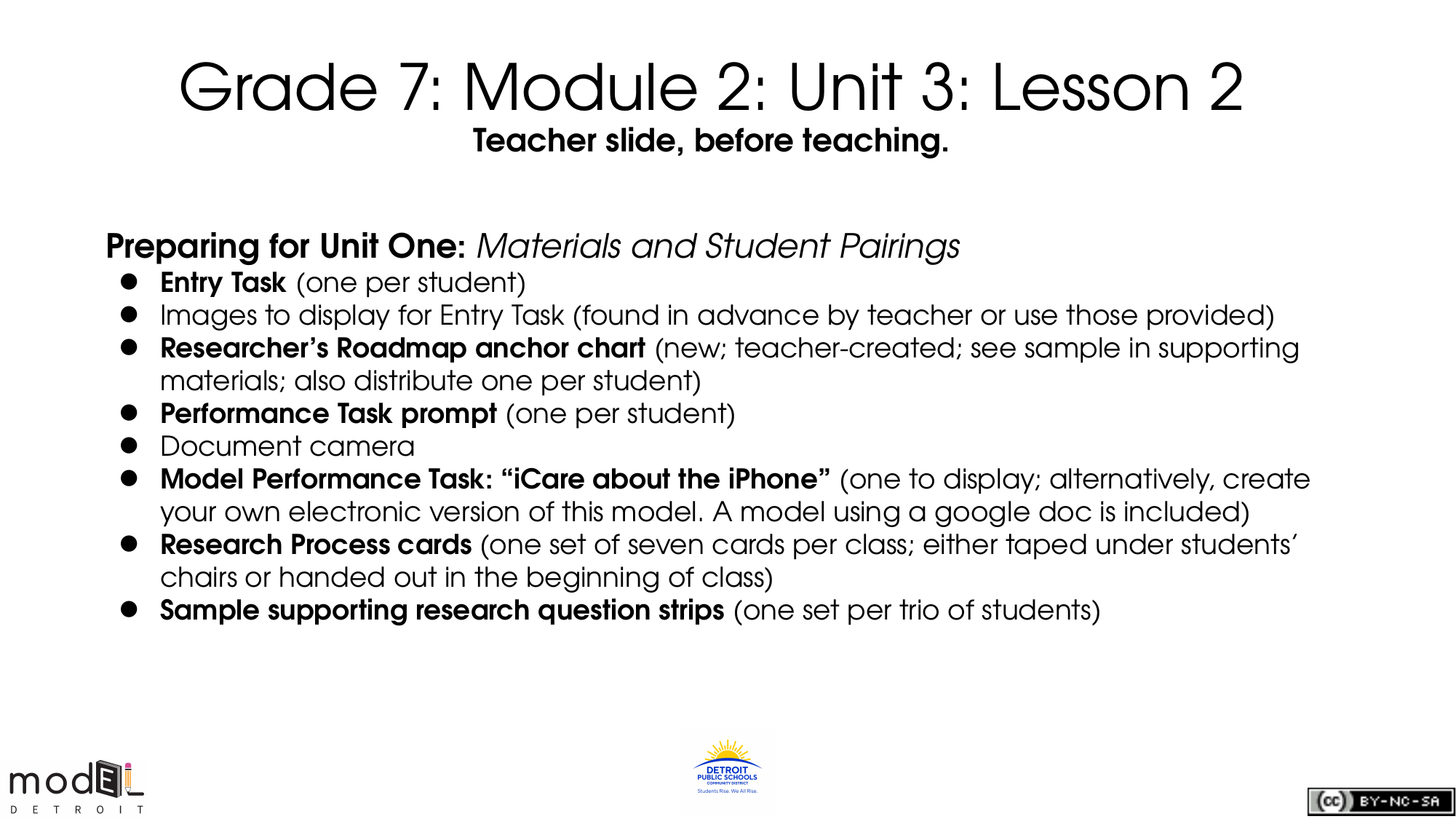

# Grade 7: Module 2: Unit 3: Lesson 2
Teacher slide, before teaching.
Preparing for Unit One: Materials and Student Pairings
Entry Task (one per student)
Images to display for Entry Task (found in advance by teacher or use those provided)
Researcher’s Roadmap anchor chart (new; teacher-created; see sample in supporting
materials; also distribute one per student)
Performance Task prompt (one per student)
Document camera
Model Performance Task: “iCare about the iPhone” (one to display; alternatively, create
your own electronic version of this model. A model using a google doc is included)
Research Process cards (one set of seven cards per class; either taped under students’
chairs or handed out in the beginning of class)
Sample supporting research question strips (one set per trio of students)